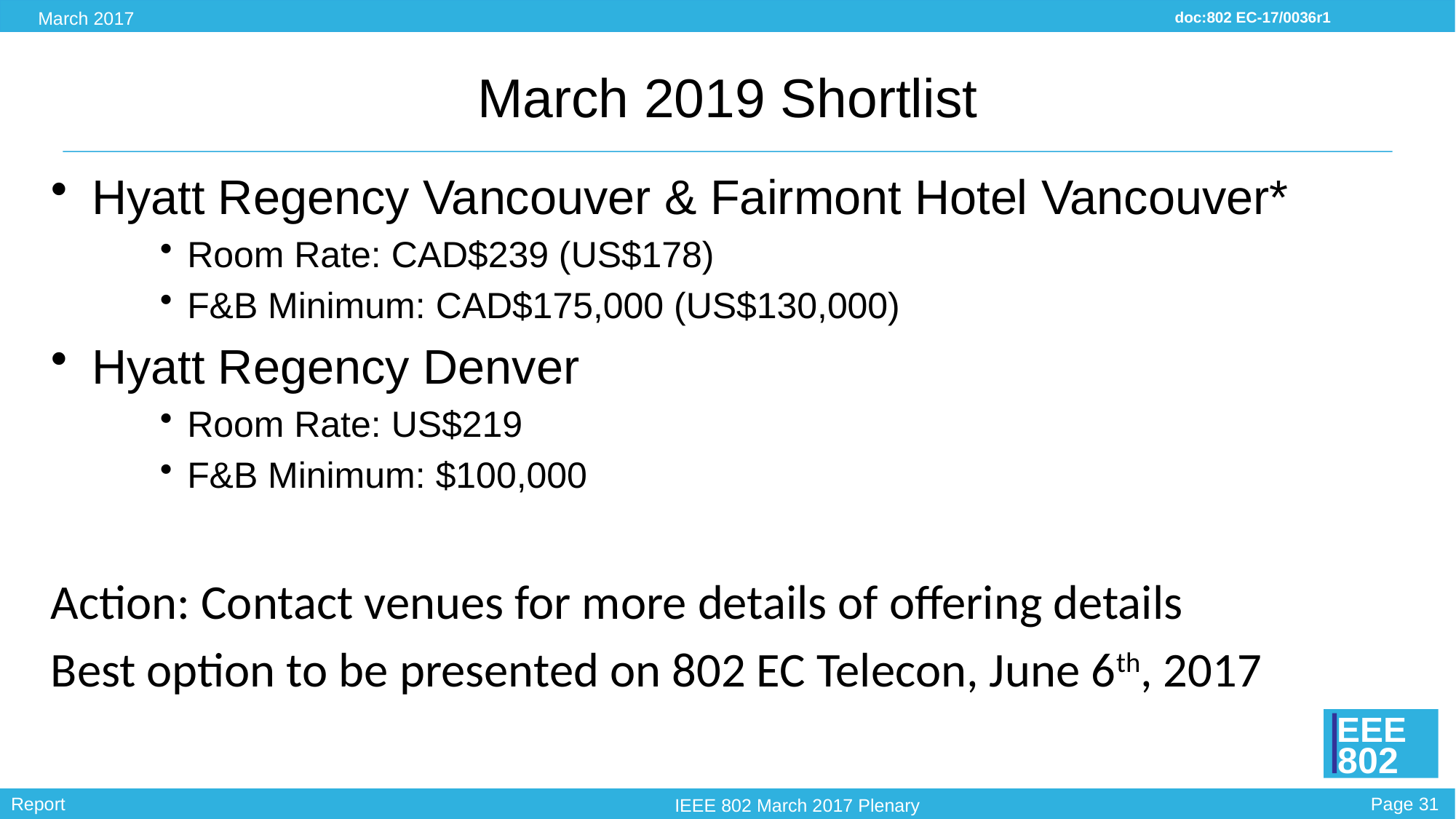

# March 2019 Shortlist
Hyatt Regency Vancouver & Fairmont Hotel Vancouver*
Room Rate: CAD$239 (US$178)
F&B Minimum: CAD$175,000 (US$130,000)
Hyatt Regency Denver
Room Rate: US$219
F&B Minimum: $100,000

Action: Contact venues for more details of offering details
Best option to be presented on 802 EC Telecon, June 6th, 2017